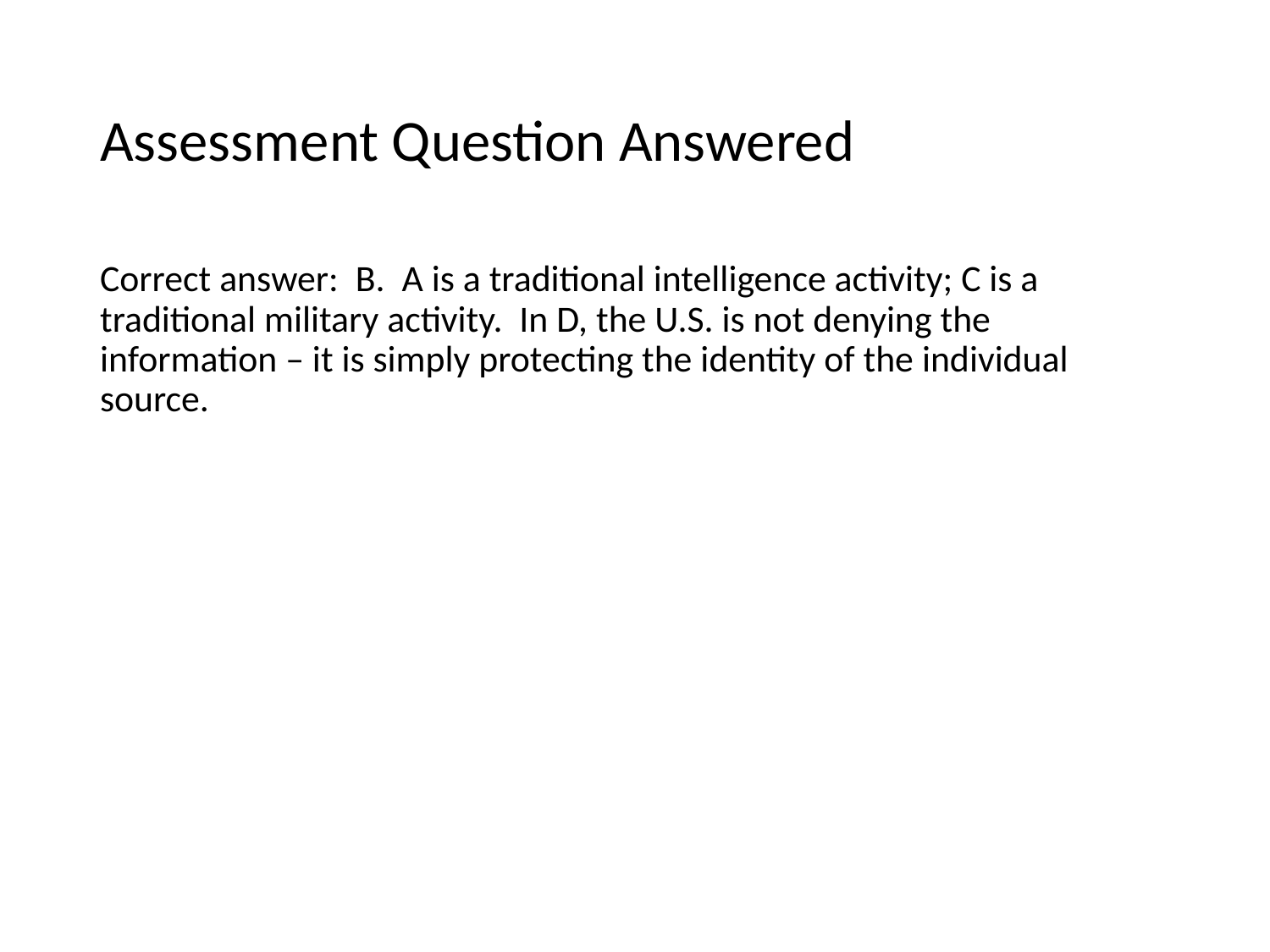

# Assessment Question Answered
Correct answer:  B.  A is a traditional intelligence activity; C is a traditional military activity.  In D, the U.S. is not denying the information – it is simply protecting the identity of the individual source.